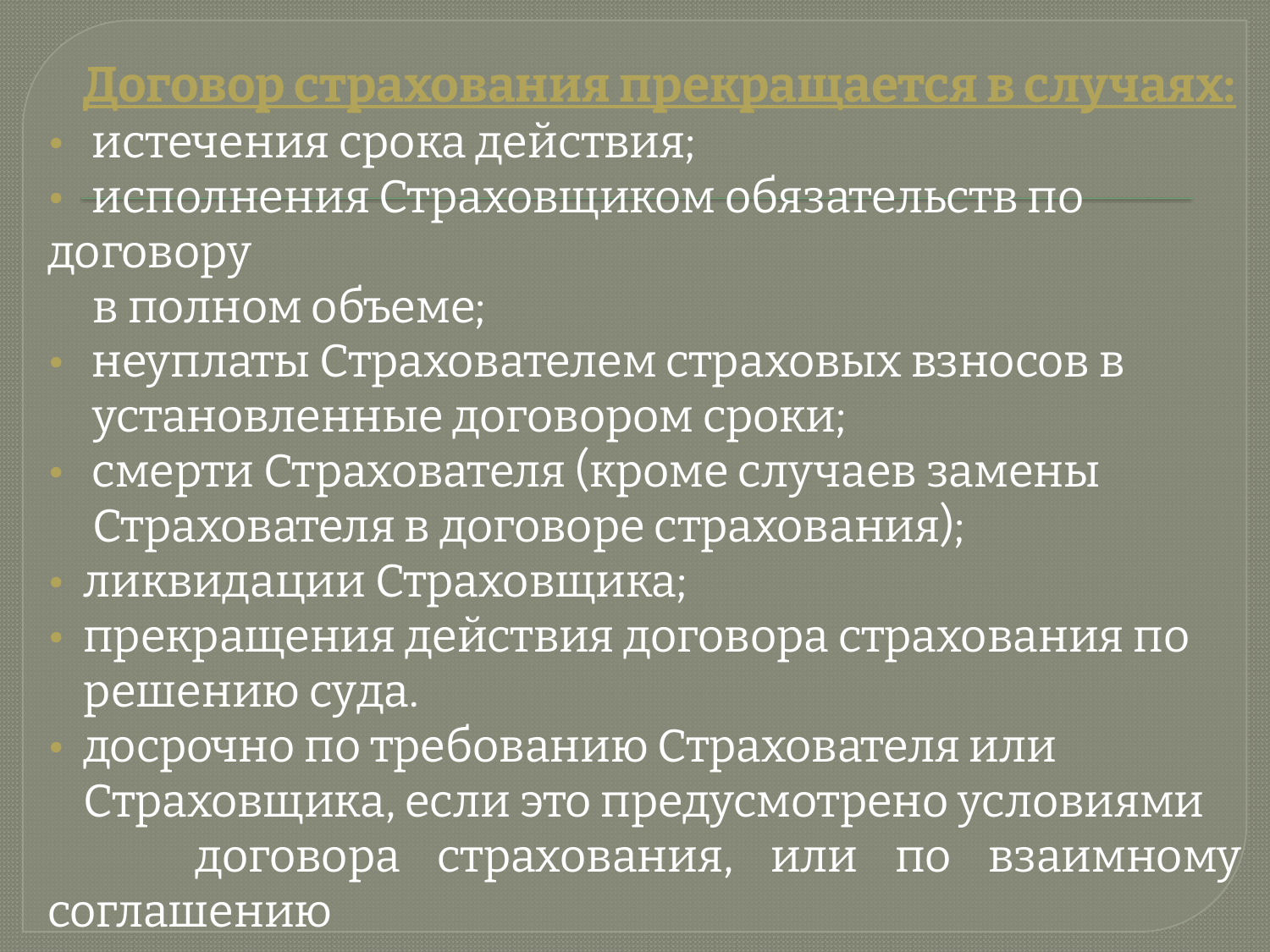

Договор страхования прекращается в случаях:
•   истечения срока действия;
•   исполнения Страховщиком обязательств по договору
     в полном объеме;
•   неуплаты Страхователем страховых взносов в
     установленные договором сроки;
•   смерти Страхователя (кроме случаев замены
     Страхователя в договоре страхования);
•  ликвидации Страховщика;
•  прекращения действия договора страхования по
    решению суда.
•  досрочно по требованию Страхователя или
    Страховщика, если это предусмотрено условиями
    договора страхования, или по взаимному соглашению
    сторон.